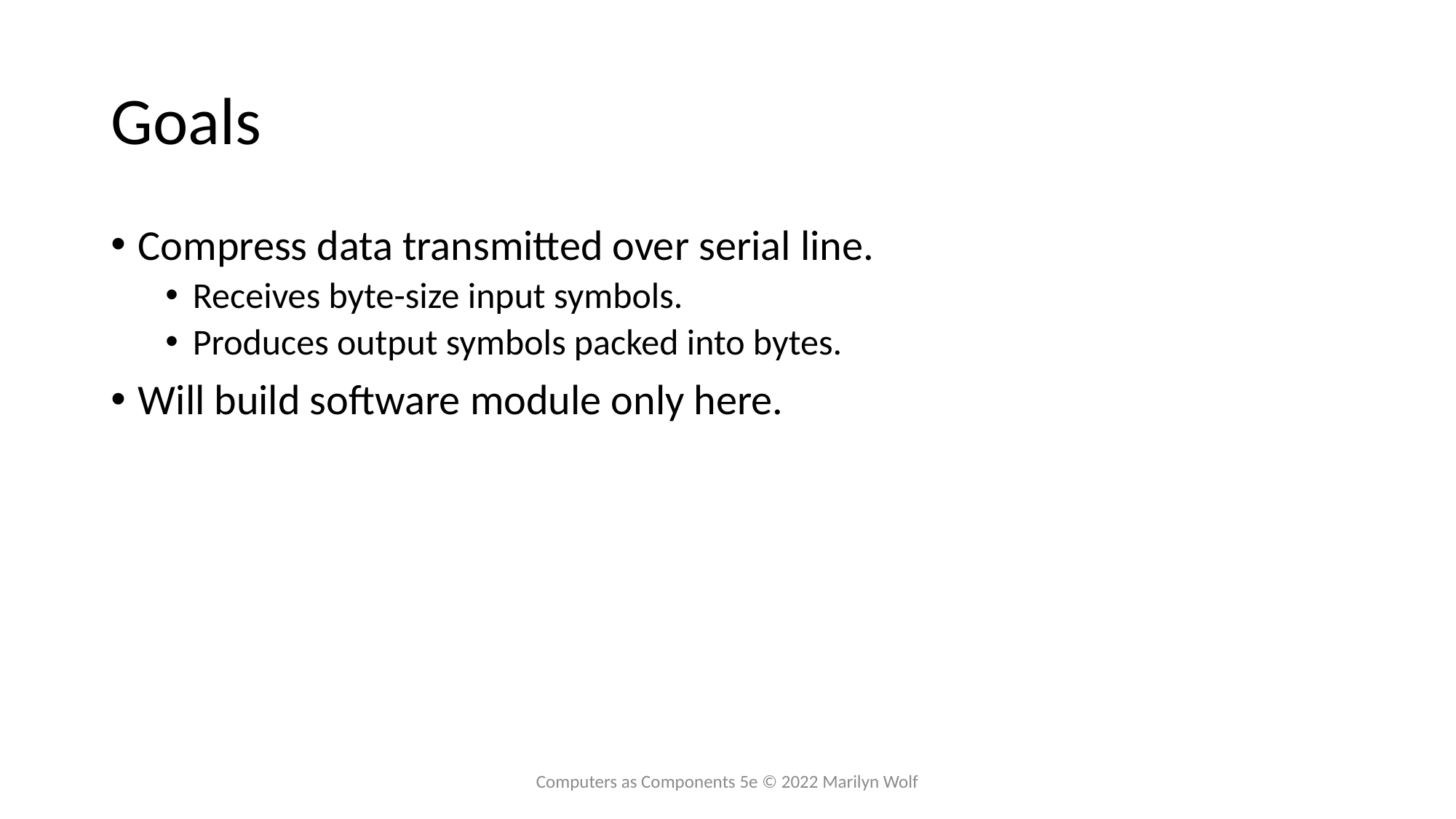

# Goals
Compress data transmitted over serial line.
Receives byte-size input symbols.
Produces output symbols packed into bytes.
Will build software module only here.
Computers as Components 5e © 2022 Marilyn Wolf